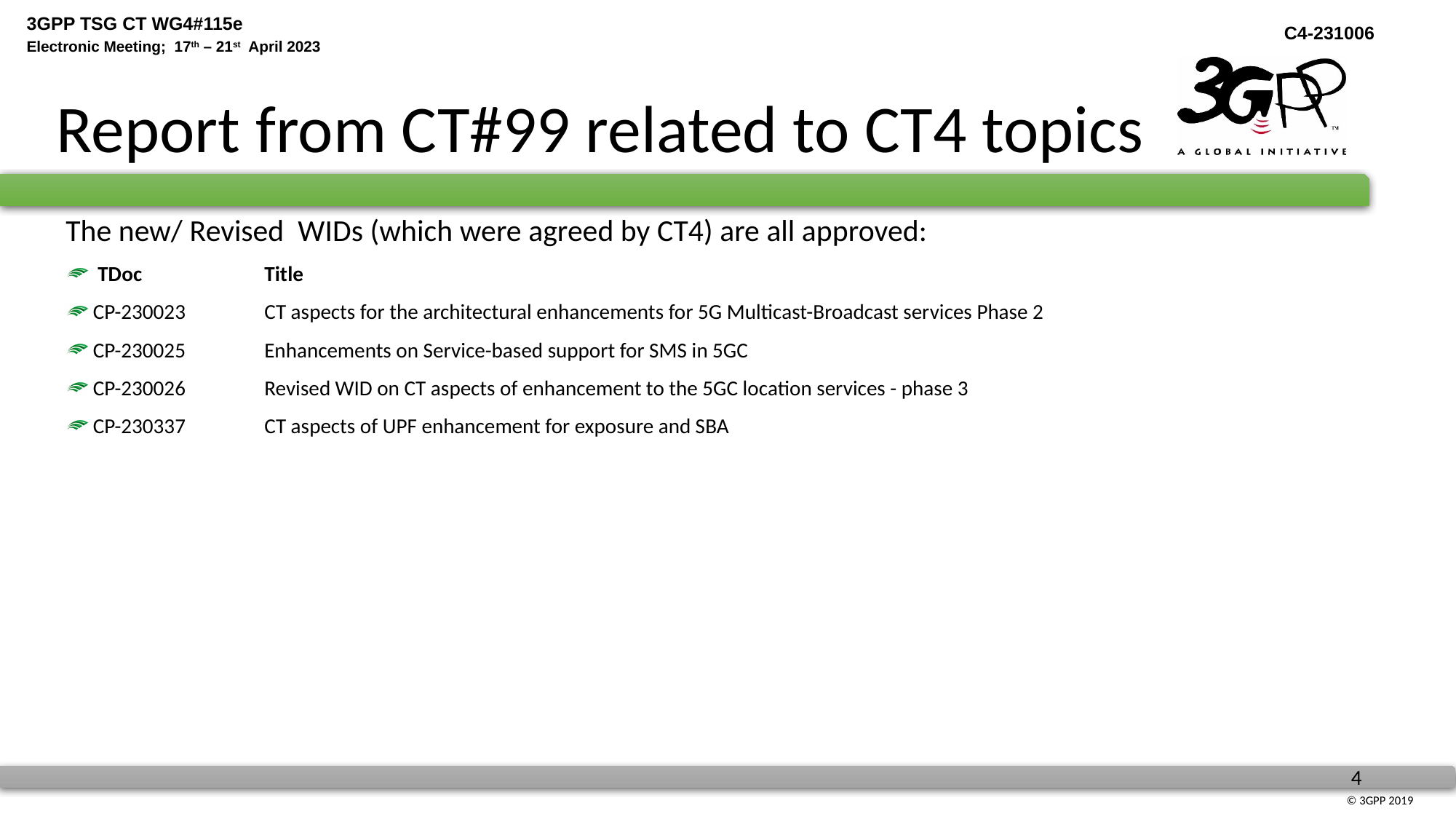

# Report from CT#99 related to CT4 topics
The new/ Revised  WIDs (which were agreed by CT4) are all approved:
 TDoc	Title
CP-230023	CT aspects for the architectural enhancements for 5G Multicast-Broadcast services Phase 2
CP-230025	Enhancements on Service-based support for SMS in 5GC
CP-230026	Revised WID on CT aspects of enhancement to the 5GC location services - phase 3
CP-230337	CT aspects of UPF enhancement for exposure and SBA